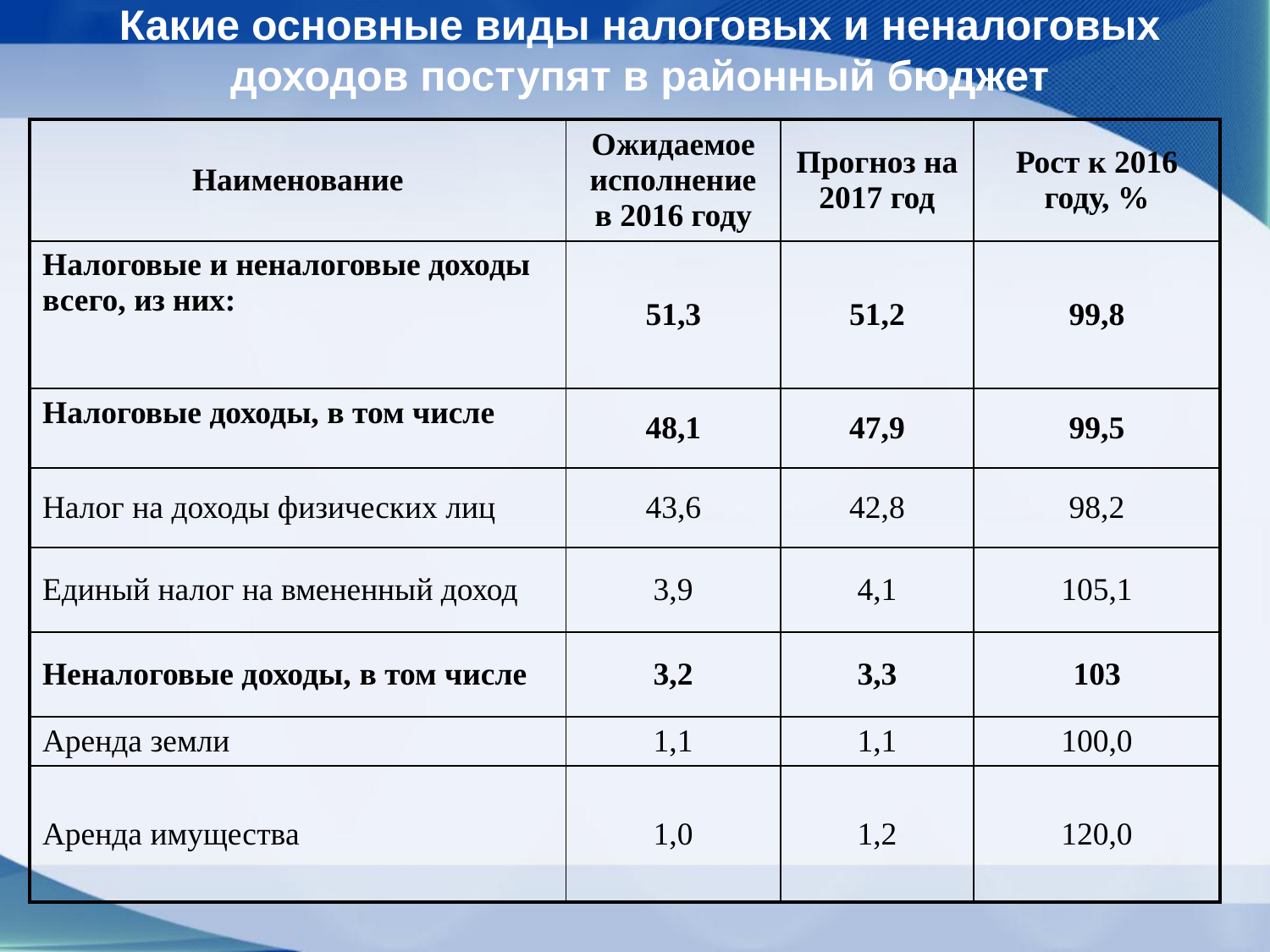

# Какие основные виды налоговых и неналоговых доходов поступят в районный бюджет
| Наименование | Ожидаемое исполнение в 2016 году | Прогноз на 2017 год | Рост к 2016 году, % |
| --- | --- | --- | --- |
| Налоговые и неналоговые доходы всего, из них: | 51,3 | 51,2 | 99,8 |
| Налоговые доходы, в том числе | 48,1 | 47,9 | 99,5 |
| Налог на доходы физических лиц | 43,6 | 42,8 | 98,2 |
| Единый налог на вмененный доход | 3,9 | 4,1 | 105,1 |
| Неналоговые доходы, в том числе | 3,2 | 3,3 | 103 |
| Аренда земли | 1,1 | 1,1 | 100,0 |
| Аренда имущества | 1,0 | 1,2 | 120,0 |